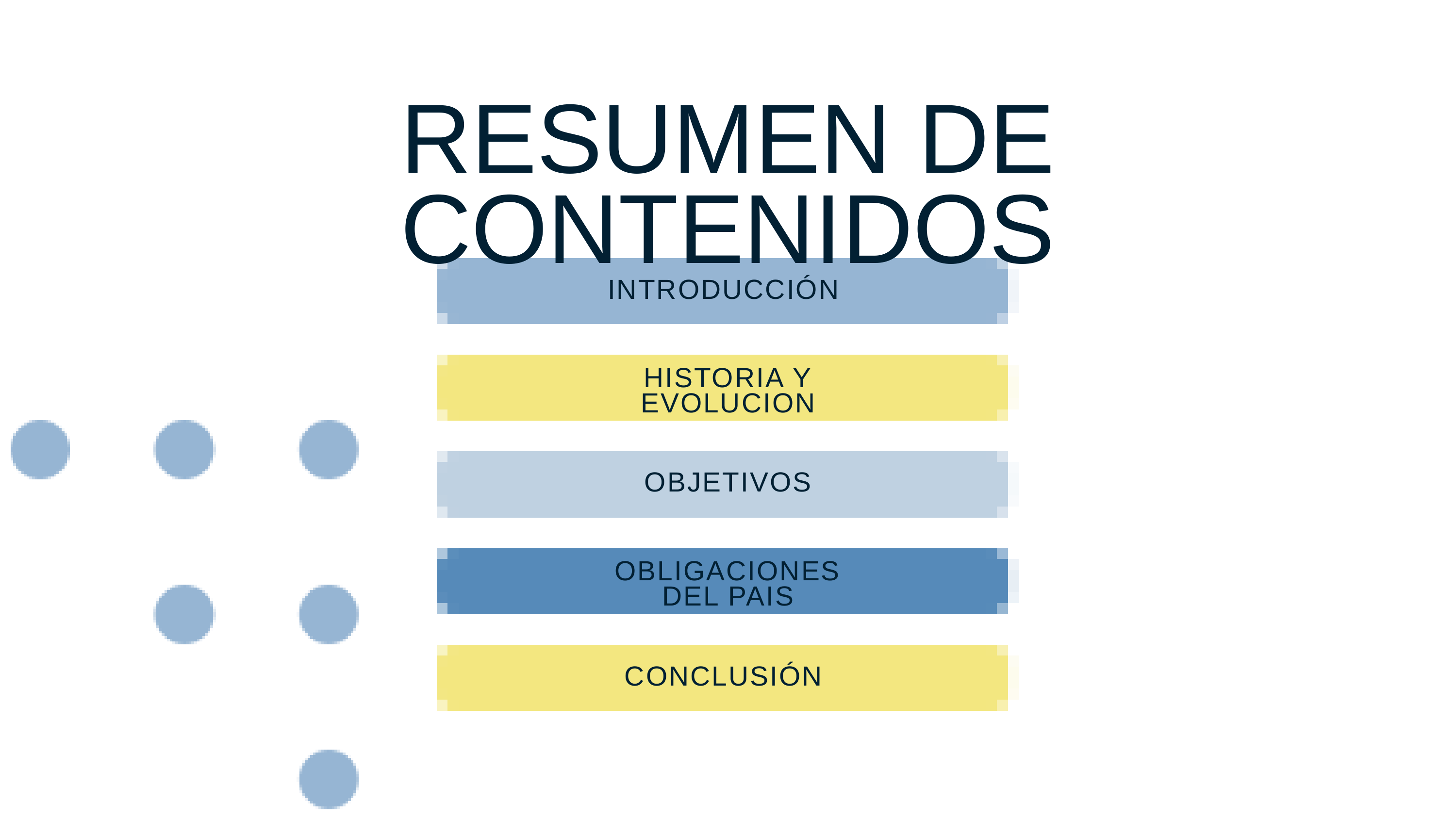

RESUMEN DE CONTENIDOS

INTRODUCCIÓN

HISTORIA Y EVOLUCION

OBJETIVOS

OBLIGACIONES DEL PAIS

CONCLUSIÓN